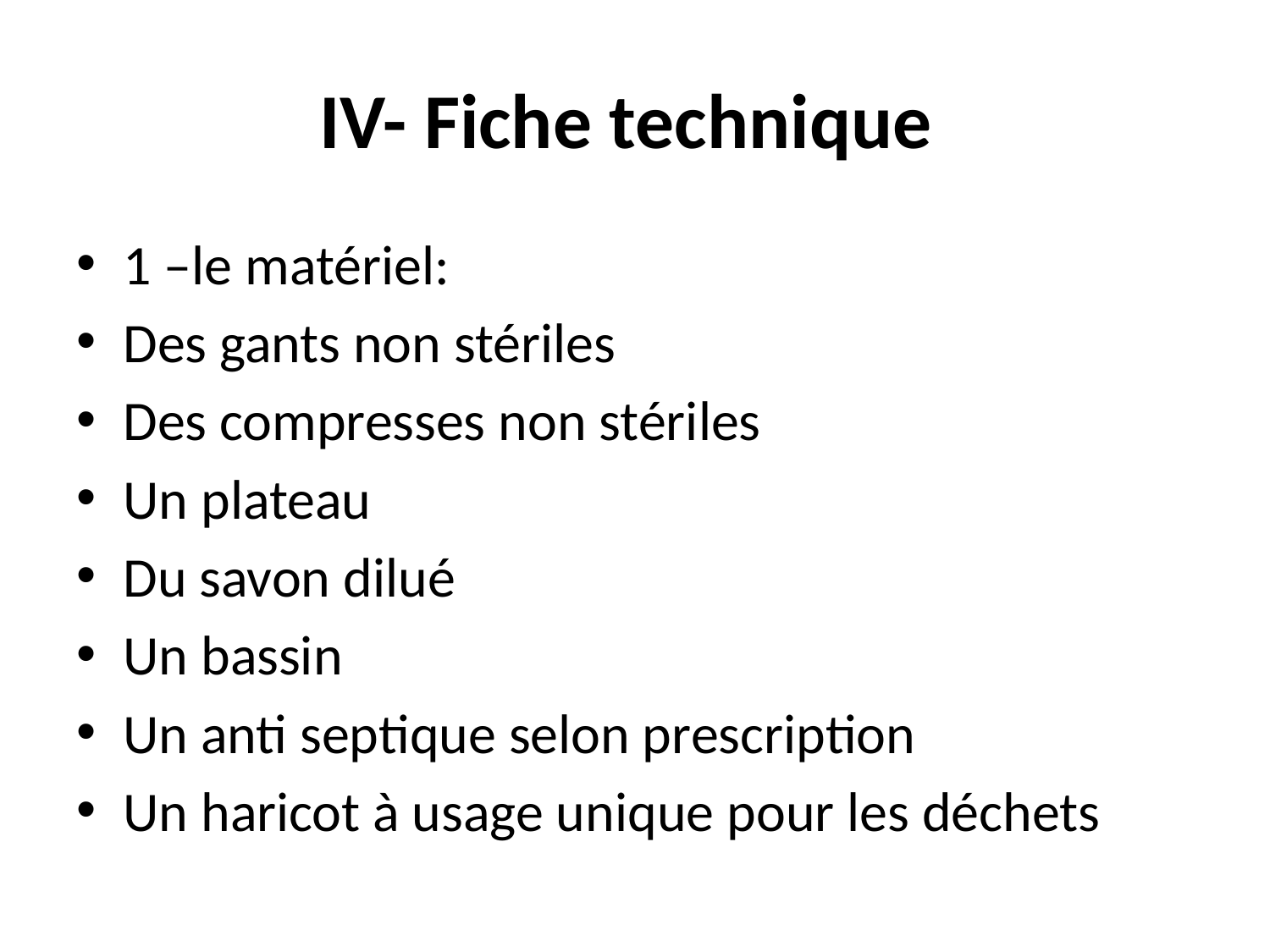

# IV- Fiche technique
1 –le matériel:
Des gants non stériles
Des compresses non stériles
Un plateau
Du savon dilué
Un bassin
Un anti septique selon prescription
Un haricot à usage unique pour les déchets